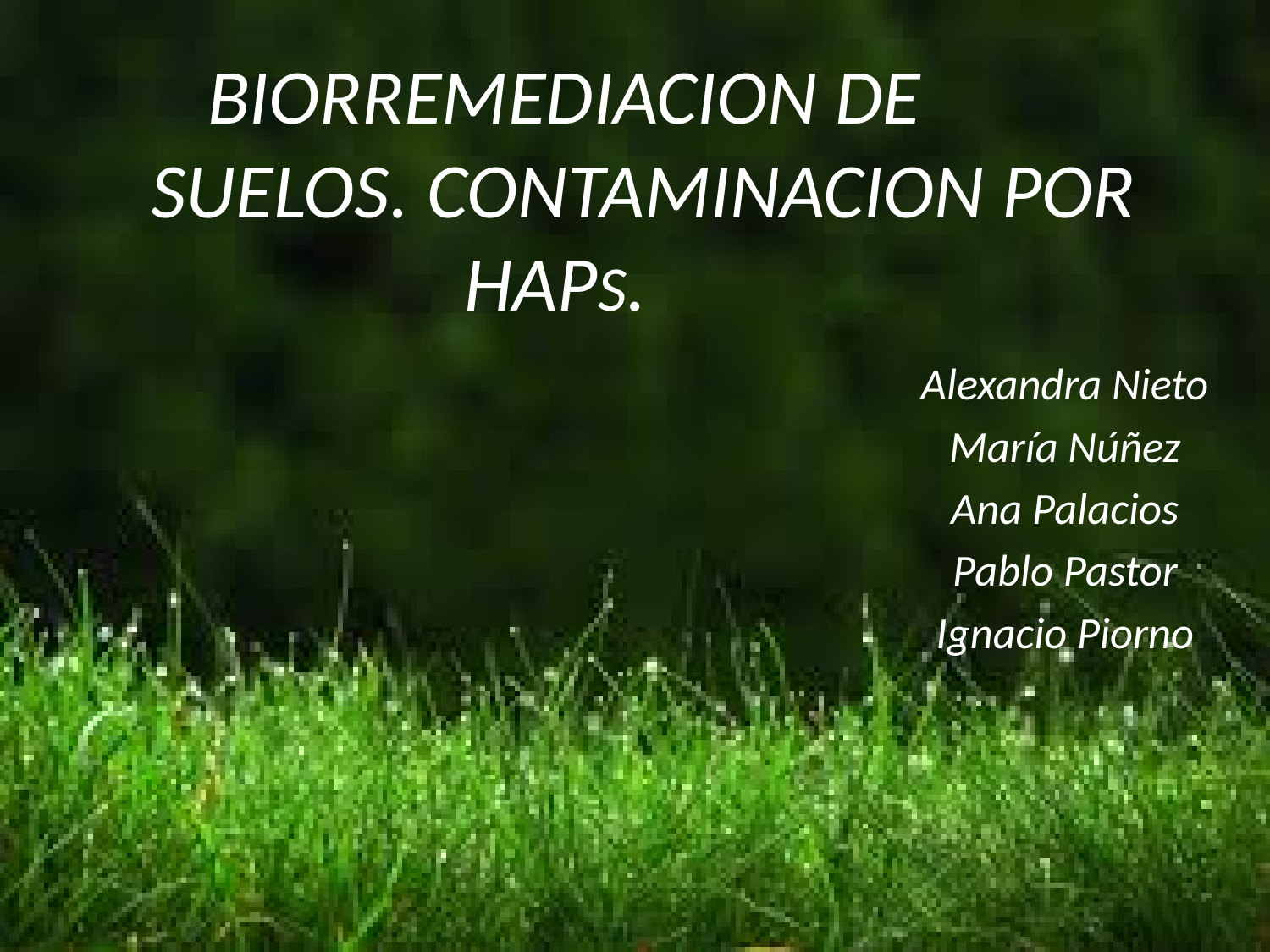

# BIORREMEDIACION DE SUELOS. CONTAMINACION POR HAPS.

Alexandra Nieto
María Núñez
Ana Palacios
Pablo Pastor
Ignacio Piorno